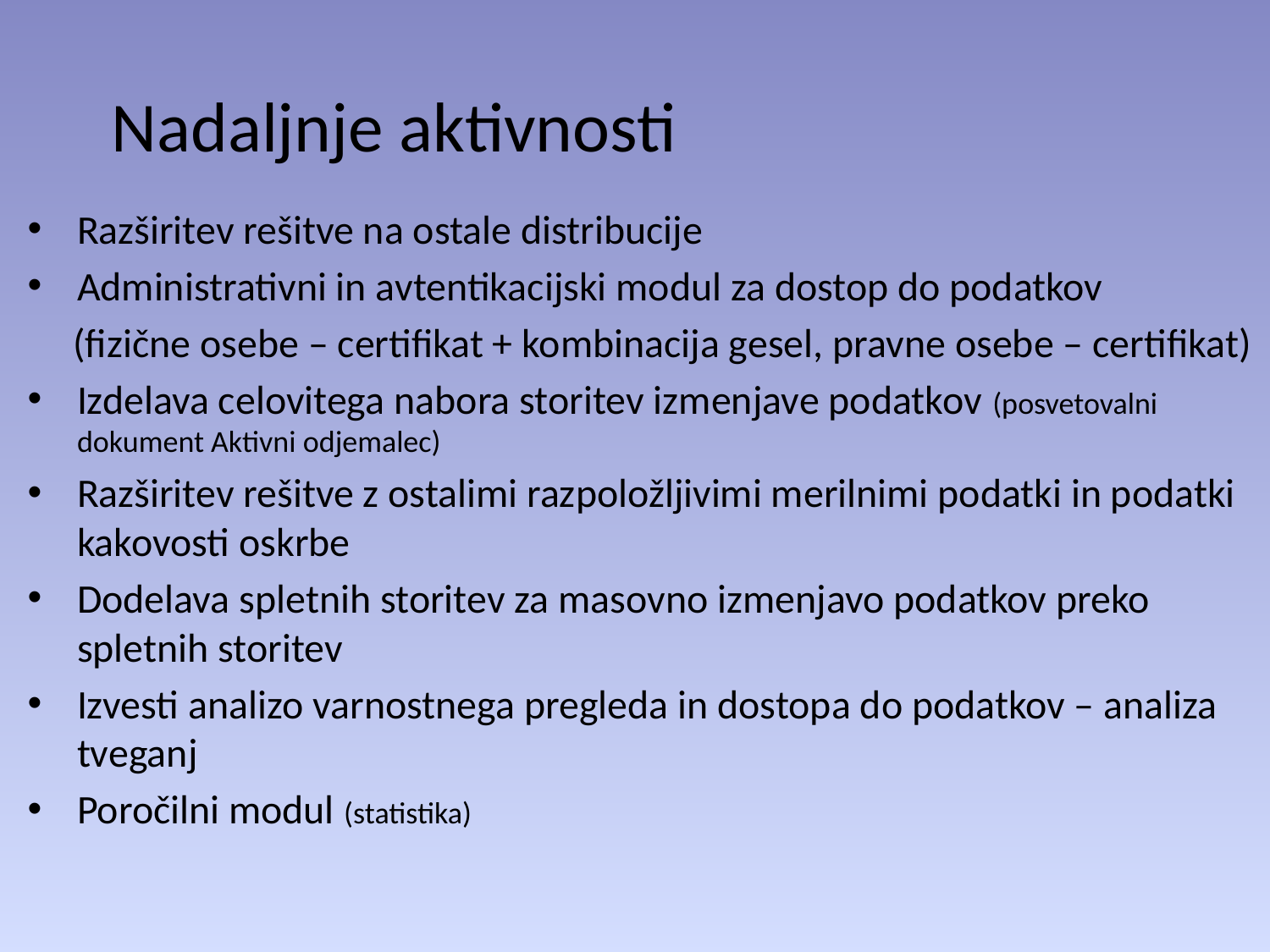

Nadaljnje aktivnosti
Razširitev rešitve na ostale distribucije
Administrativni in avtentikacijski modul za dostop do podatkov
     (fizične osebe – certifikat + kombinacija gesel, pravne osebe – certifikat)
Izdelava celovitega nabora storitev izmenjave podatkov (posvetovalni dokument Aktivni odjemalec)
Razširitev rešitve z ostalimi razpoložljivimi merilnimi podatki in podatki kakovosti oskrbe
Dodelava spletnih storitev za masovno izmenjavo podatkov preko spletnih storitev
Izvesti analizo varnostnega pregleda in dostopa do podatkov – analiza tveganj
Poročilni modul (statistika)